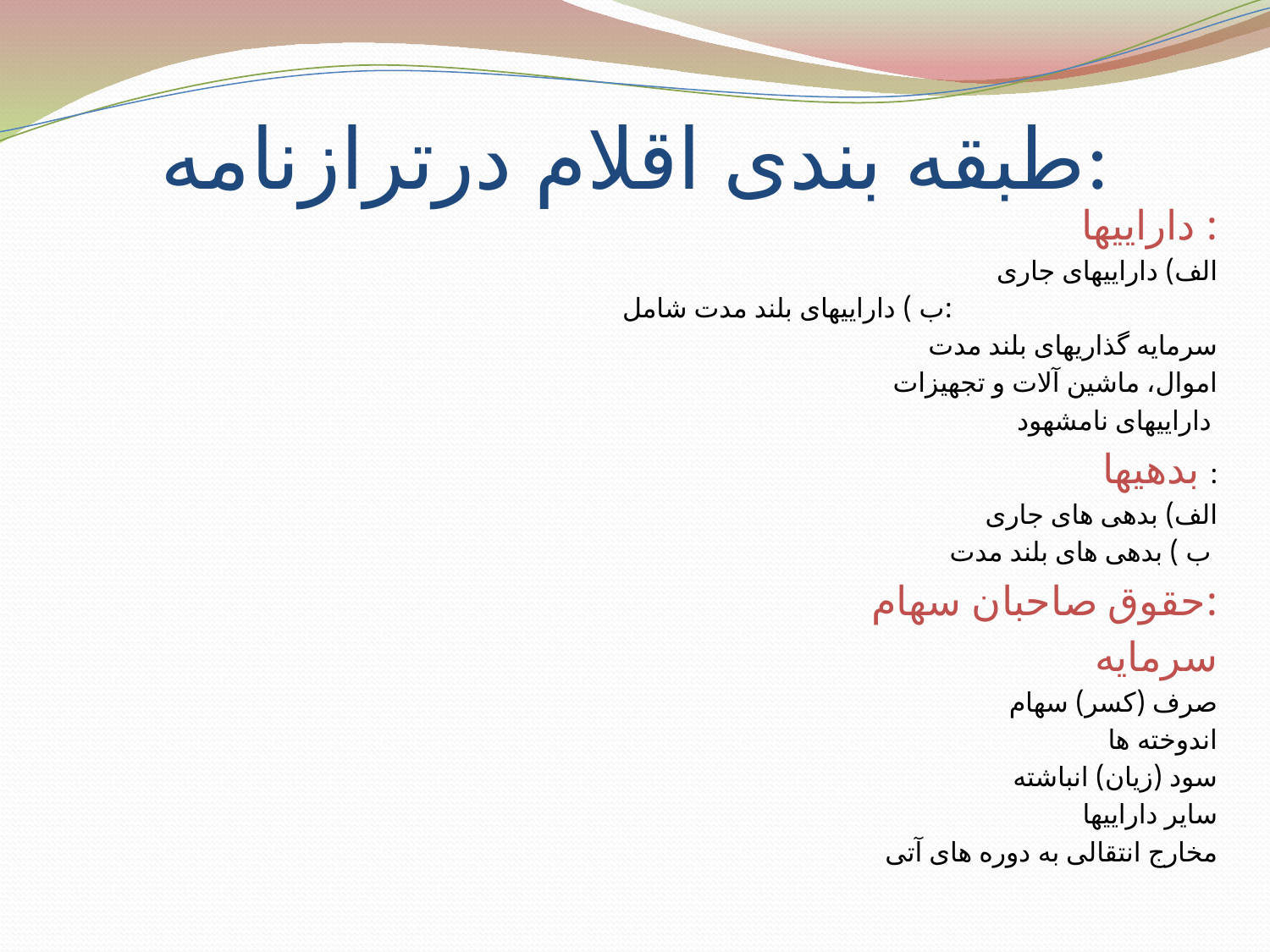

# طبقه بندی اقلام درترازنامه:

    داراییها :
 الف) داراییهای جاری
 ب ) داراییهای بلند مدت شامل:
سرمایه گذاریهای بلند مدت
اموال، ماشین آلات و تجهیزات
داراییهای نامشهود
بدهیها :
    الف) بدهی های جاری
    ب ) بدهی های بلند مدت
حقوق صاحبان سهام:
سرمایه
صرف (کسر) سهام
اندوخته ها
سود (زیان) انباشته
سایر داراییها
مخارج انتقالی به دوره های آتی